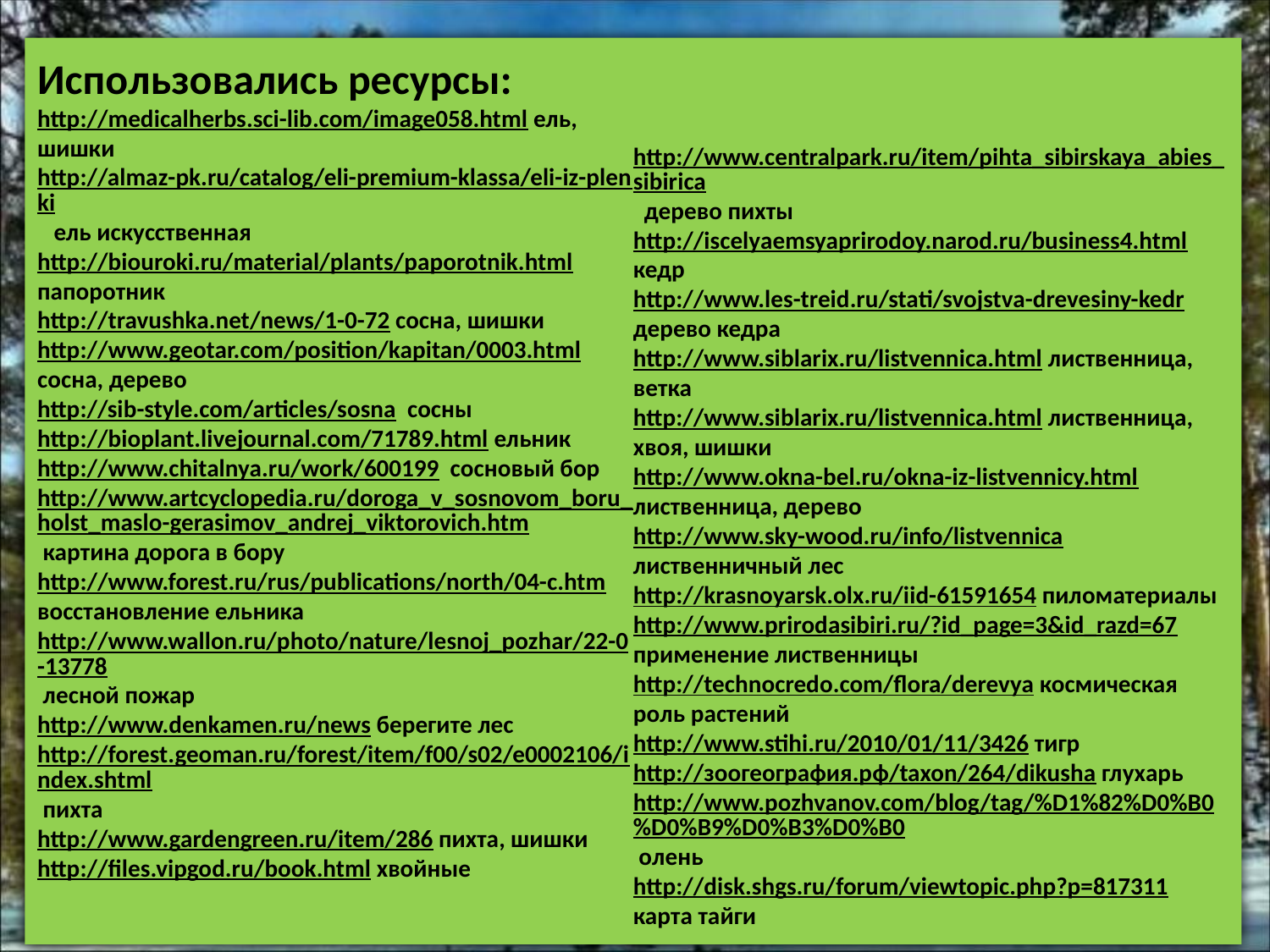

Использовались ресурсы:
http://medicalherbs.sci-lib.com/image058.html ель, шишки
http://almaz-pk.ru/catalog/eli-premium-klassa/eli-iz-plenki   ель искусственная
http://biouroki.ru/material/plants/paporotnik.html папоротник
http://travushka.net/news/1-0-72 сосна, шишки
http://www.geotar.com/position/kapitan/0003.html сосна, дерево
http://sib-style.com/articles/sosna  сосны
http://bioplant.livejournal.com/71789.html ельник
http://www.chitalnya.ru/work/600199  сосновый бор
http://www.artcyclopedia.ru/doroga_v_sosnovom_boru_holst_maslo-gerasimov_andrej_viktorovich.htm картина дорога в бору
http://www.forest.ru/rus/publications/north/04-c.htm восстановление ельника
http://www.wallon.ru/photo/nature/lesnoj_pozhar/22-0-13778 лесной пожар
http://www.denkamen.ru/news берегите лес
http://forest.geoman.ru/forest/item/f00/s02/e0002106/index.shtml пихта
http://www.gardengreen.ru/item/286 пихта, шишки
http://files.vipgod.ru/book.html хвойные

http://www.centralpark.ru/item/pihta_sibirskaya_abies_sibirica  дерево пихты
http://iscelyaemsyaprirodoy.narod.ru/business4.html кедр
http://www.les-treid.ru/stati/svojstva-drevesiny-kedr дерево кедра
http://www.siblarix.ru/listvennica.html лиственница, ветка
http://www.siblarix.ru/listvennica.html лиственница, хвоя, шишки
http://www.okna-bel.ru/okna-iz-listvennicy.html лиственница, дерево
http://www.sky-wood.ru/info/listvennica  лиственничный лес
http://krasnoyarsk.olx.ru/iid-61591654 пиломатериалы
http://www.prirodasibiri.ru/?id_page=3&id_razd=67 применение лиственницы
http://technocredo.com/flora/derevya космическая роль растений
http://www.stihi.ru/2010/01/11/3426 тигр
http://зоогеография.рф/taxon/264/dikusha глухарь
http://www.pozhvanov.com/blog/tag/%D1%82%D0%B0%D0%B9%D0%B3%D0%B0 олень
http://disk.shgs.ru/forum/viewtopic.php?p=817311 карта тайги